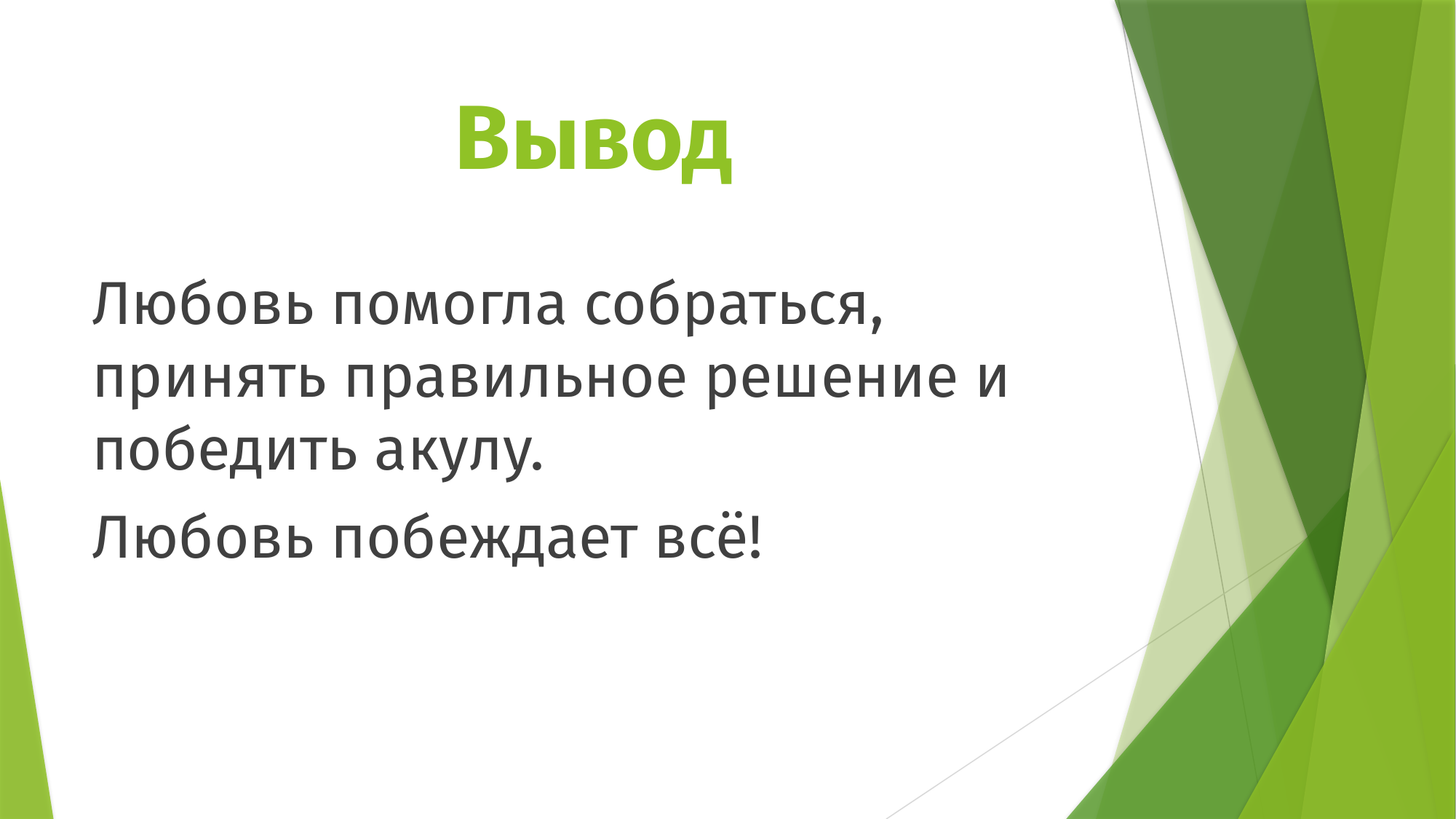

# Вывод
Любовь помогла собраться, принять правильное решение и победить акулу.
Любовь побеждает всё!